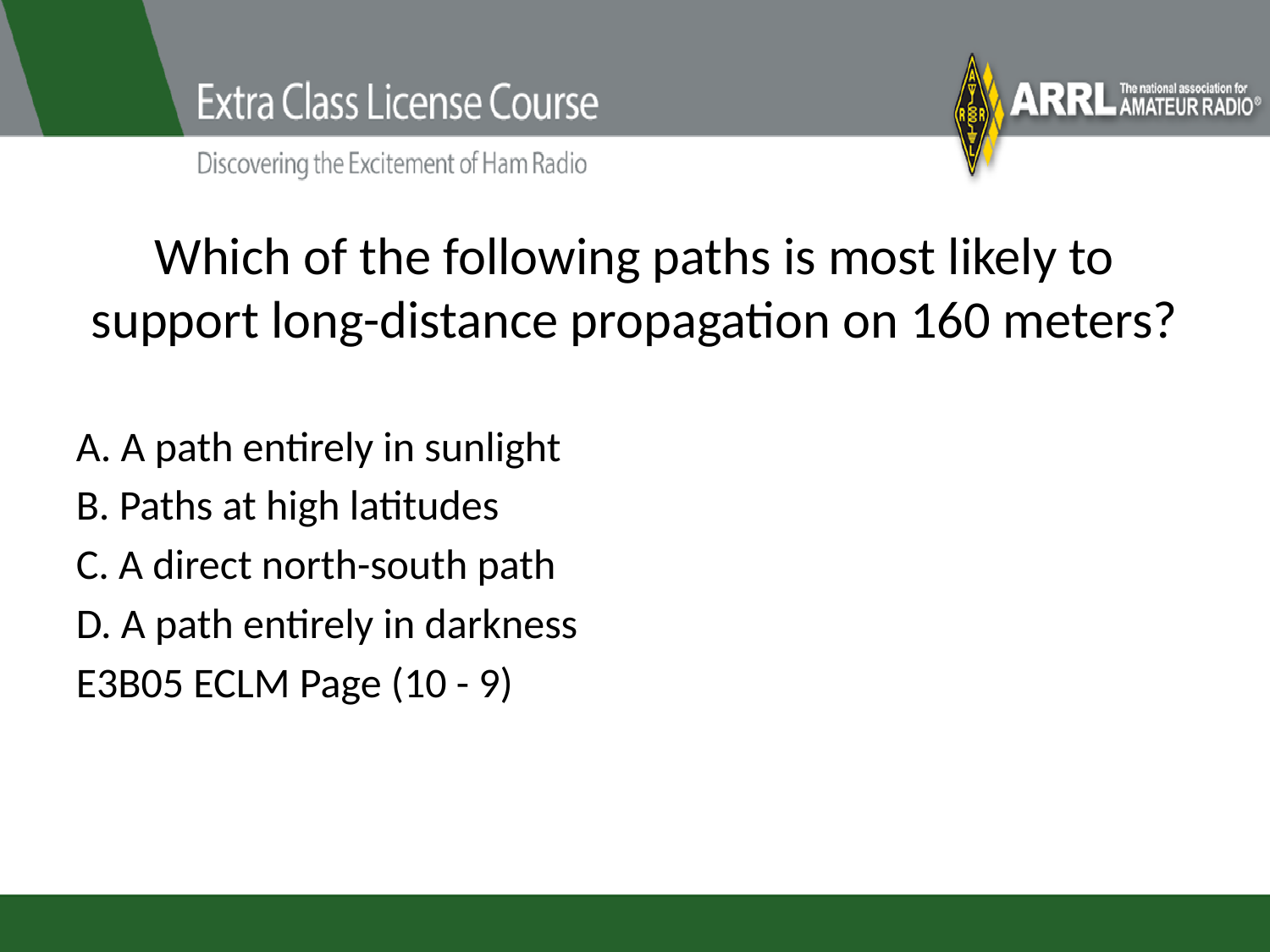

# Which of the following paths is most likely to support long-distance propagation on 160 meters?
A. A path entirely in sunlight
B. Paths at high latitudes
C. A direct north-south path
D. A path entirely in darkness
E3B05 ECLM Page (10 - 9)